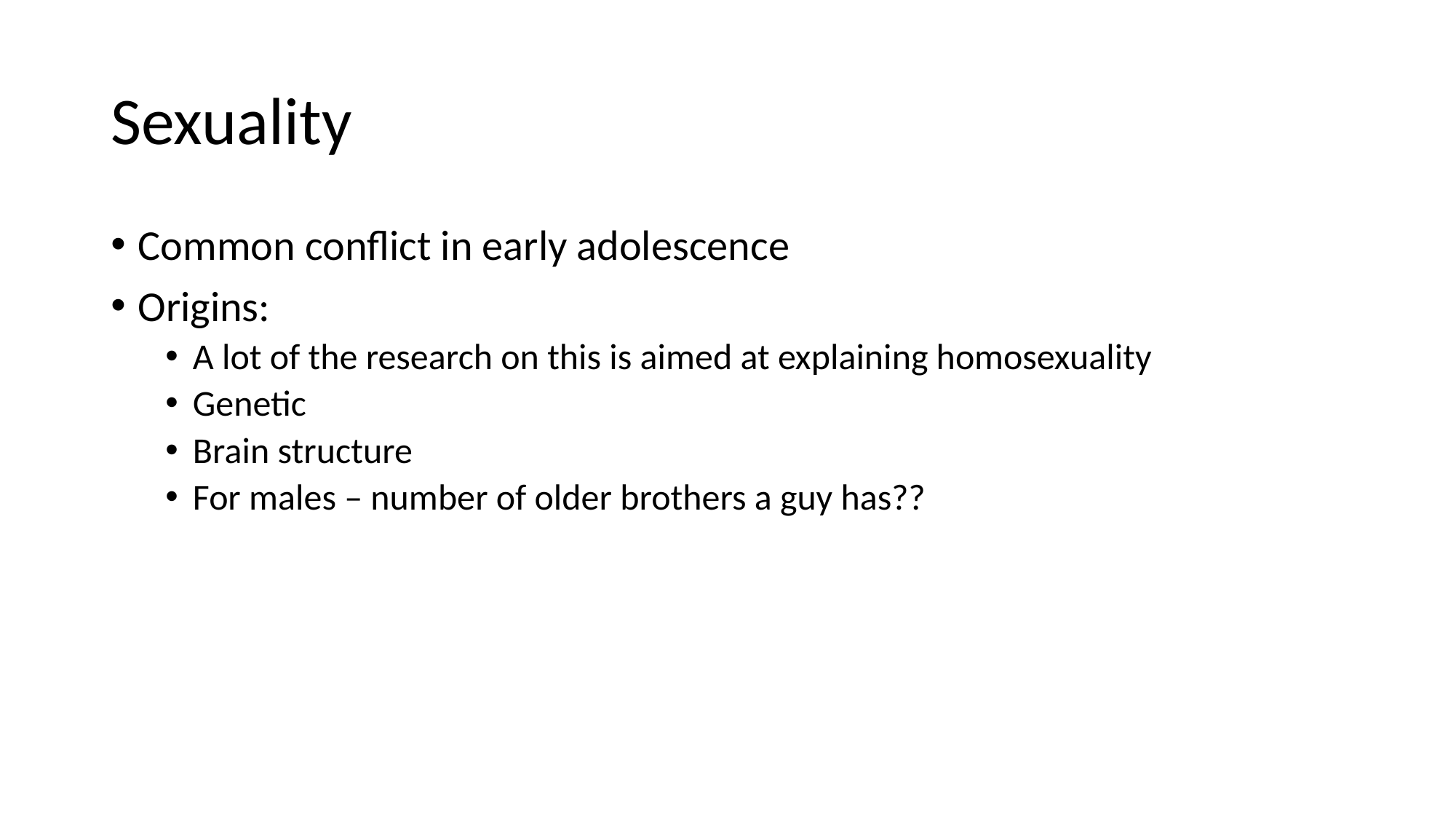

# Sexuality
Common conflict in early adolescence
Origins:
A lot of the research on this is aimed at explaining homosexuality
Genetic
Brain structure
For males – number of older brothers a guy has??